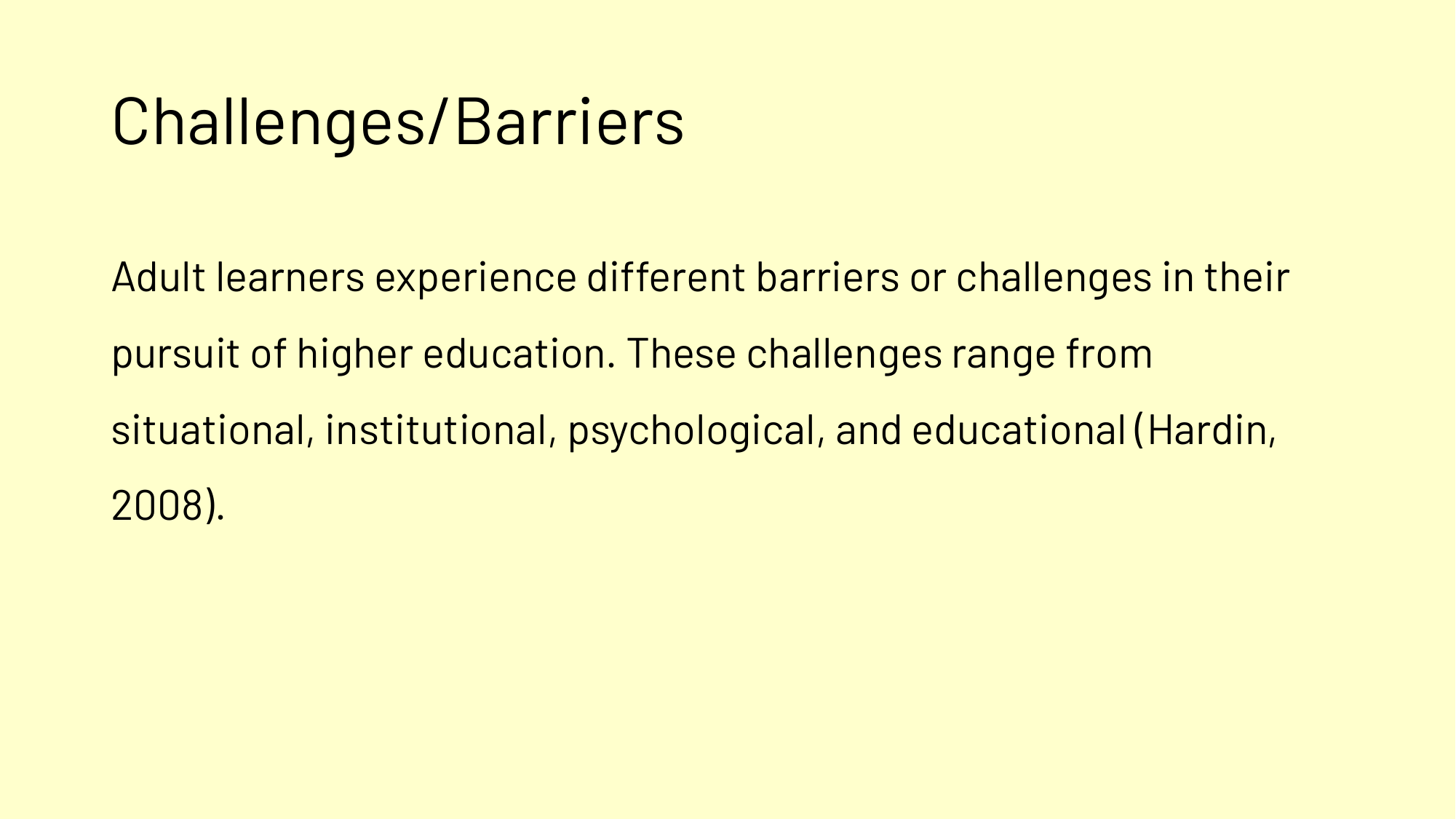

# Challenges/Barriers
Adult learners experience different barriers or challenges in their pursuit of higher education. These challenges range from situational, institutional, psychological, and educational (Hardin, 2008).